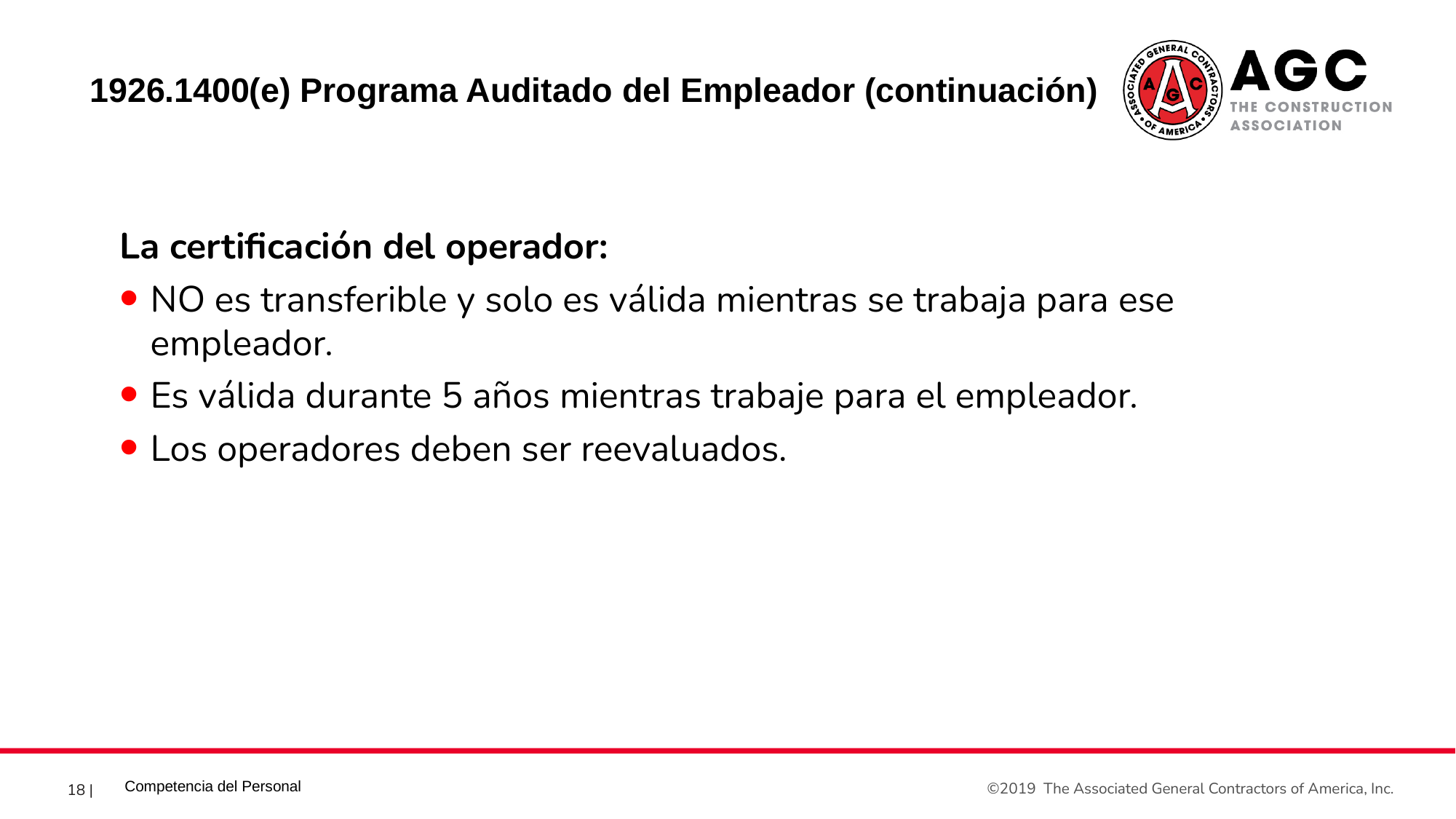

1926.1400(e) Programa Auditado del Empleador (continuación)

La certificación del operador:
NO es transferible y solo es válida mientras se trabaja para ese empleador.
Es válida durante 5 años mientras trabaje para el empleador.
Los operadores deben ser reevaluados.
Competencia del Personal